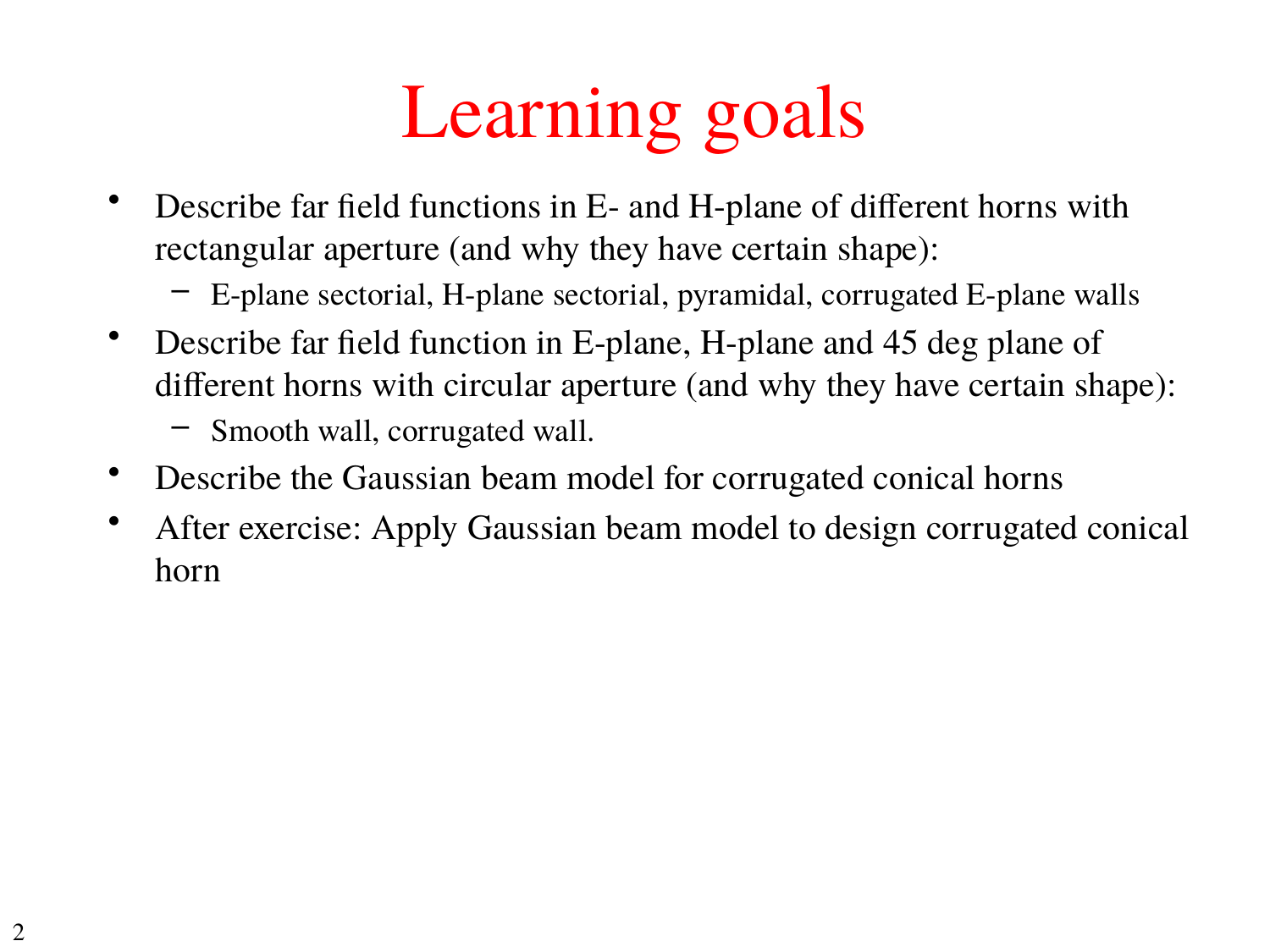

# Learning goals
Describe far field functions in E- and H-plane of different horns with rectangular aperture (and why they have certain shape):
E-plane sectorial, H-plane sectorial, pyramidal, corrugated E-plane walls
Describe far field function in E-plane, H-plane and 45 deg plane of different horns with circular aperture (and why they have certain shape):
Smooth wall, corrugated wall.
Describe the Gaussian beam model for corrugated conical horns
After exercise: Apply Gaussian beam model to design corrugated conical horn